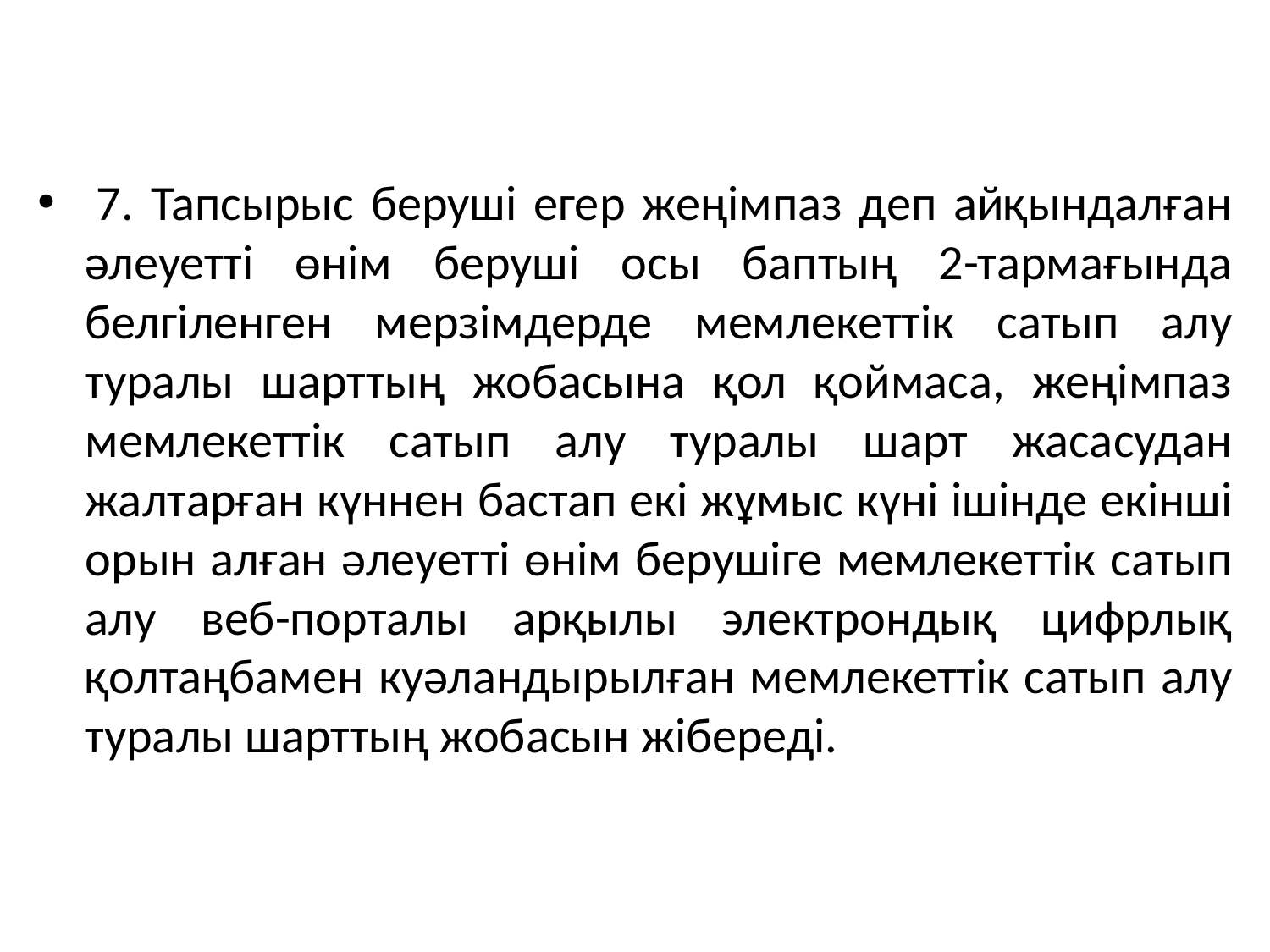

7. Тапсырыс беруші егер жеңімпаз деп айқындалған әлеуетті өнім беруші осы баптың 2-тармағында белгіленген мерзімдерде мемлекеттік сатып алу туралы шарттың жобасына қол қоймаса, жеңімпаз мемлекеттік сатып алу туралы шарт жасасудан жалтарған күннен бастап екі жұмыс күні ішінде екінші орын алған әлеуетті өнім берушіге мемлекеттік сатып алу веб-порталы арқылы электрондық цифрлық қолтаңбамен куәландырылған мемлекеттік сатып алу туралы шарттың жобасын жібереді.